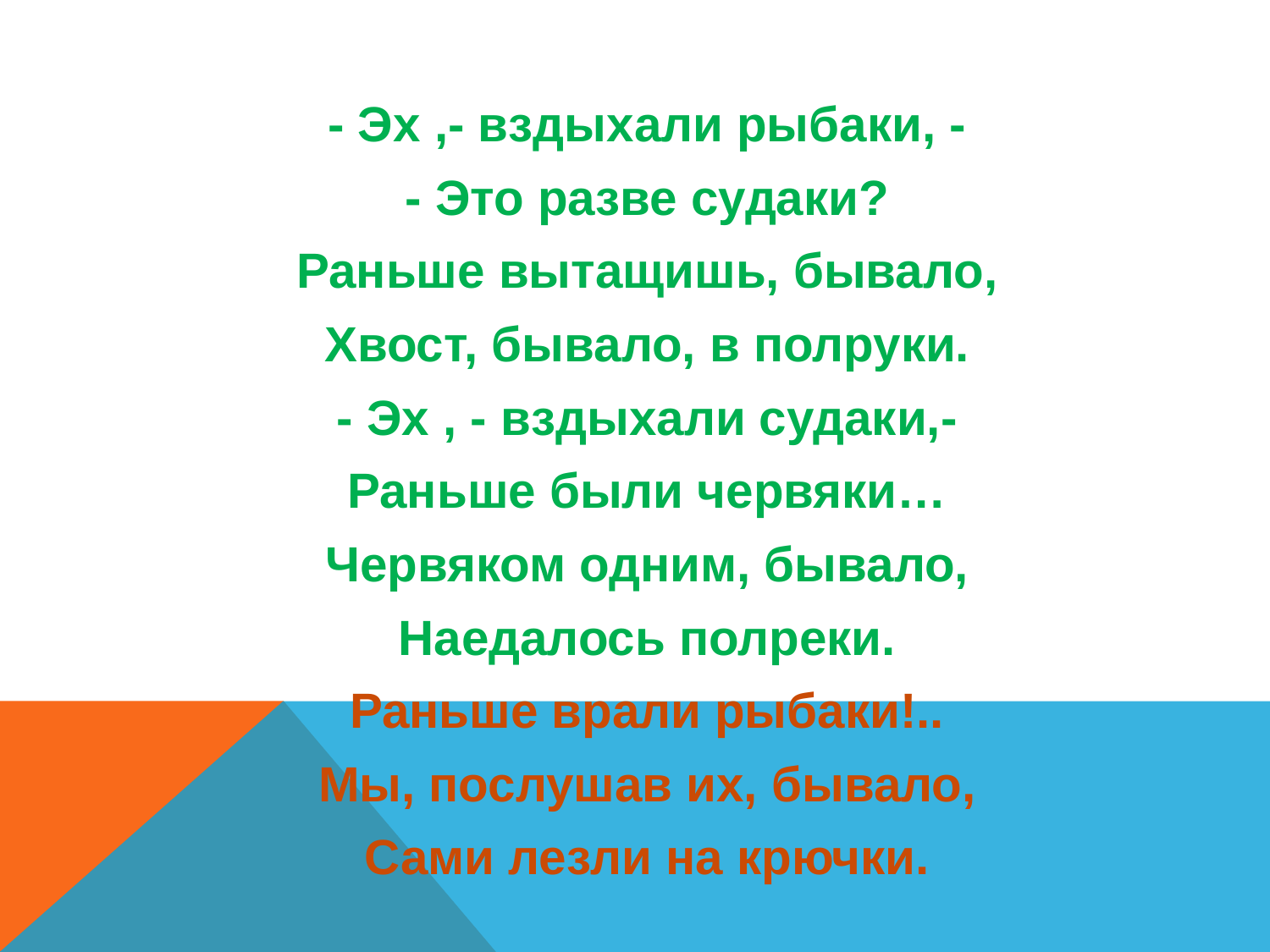

- Эх ,- вздыхали рыбаки, -
- Это разве судаки?
Раньше вытащишь, бывало,
Хвост, бывало, в полруки.
- Эх , - вздыхали судаки,-
Раньше были червяки…
Червяком одним, бывало,
Наедалось полреки.
Раньше врали рыбаки!..
Мы, послушав их, бывало,
Сами лезли на крючки.